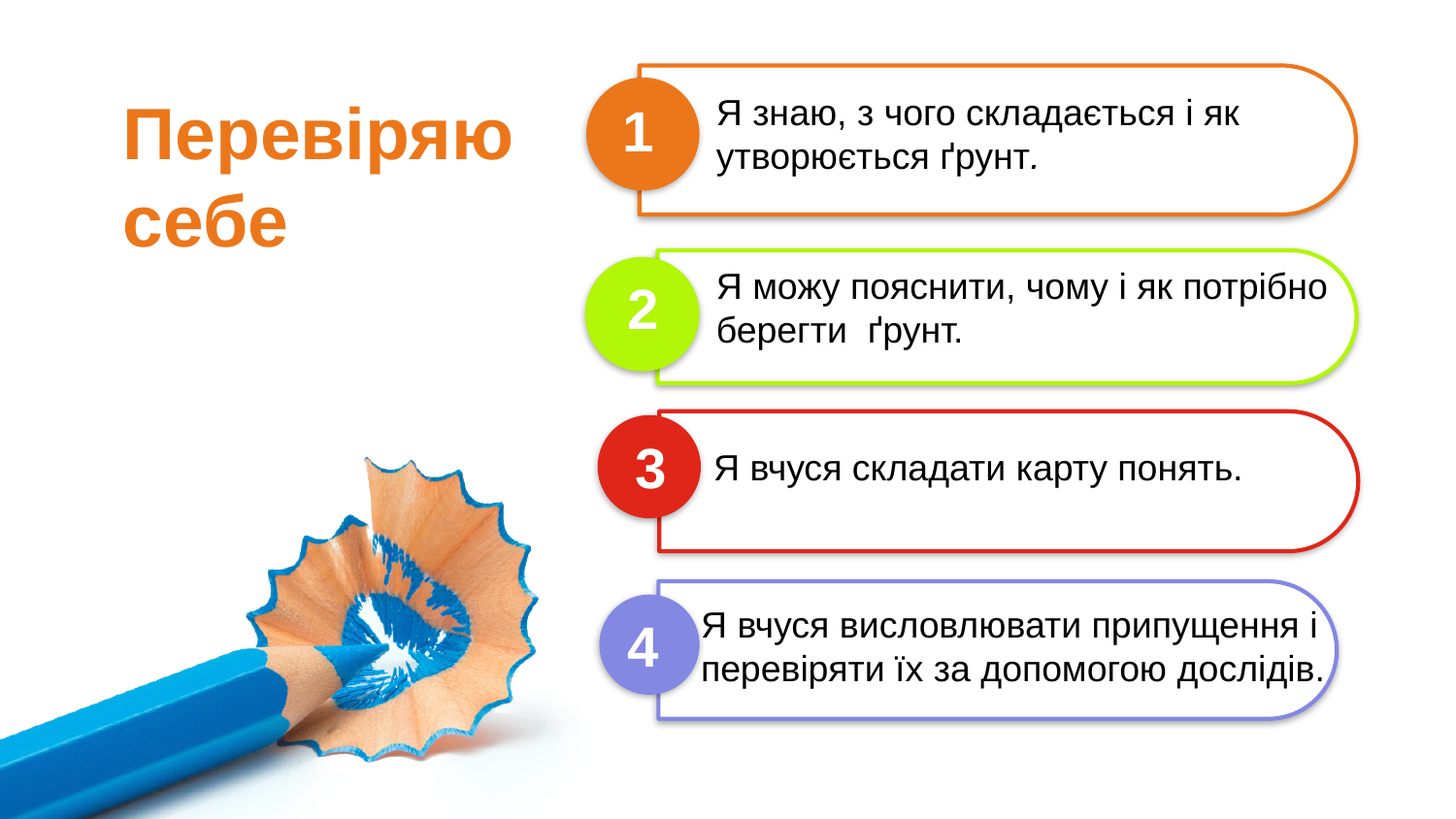

Перевіряю себе

Я знаю, з чого складається і як
утворюється ґрунт.
1

Я можу пояснити, чому і як потрібно
берегти  ґрунт.

2

3
Я вчуся складати карту понять.

Я вчуся висловлювати припущення і перевіряти їх за допомогою дослідів.

4